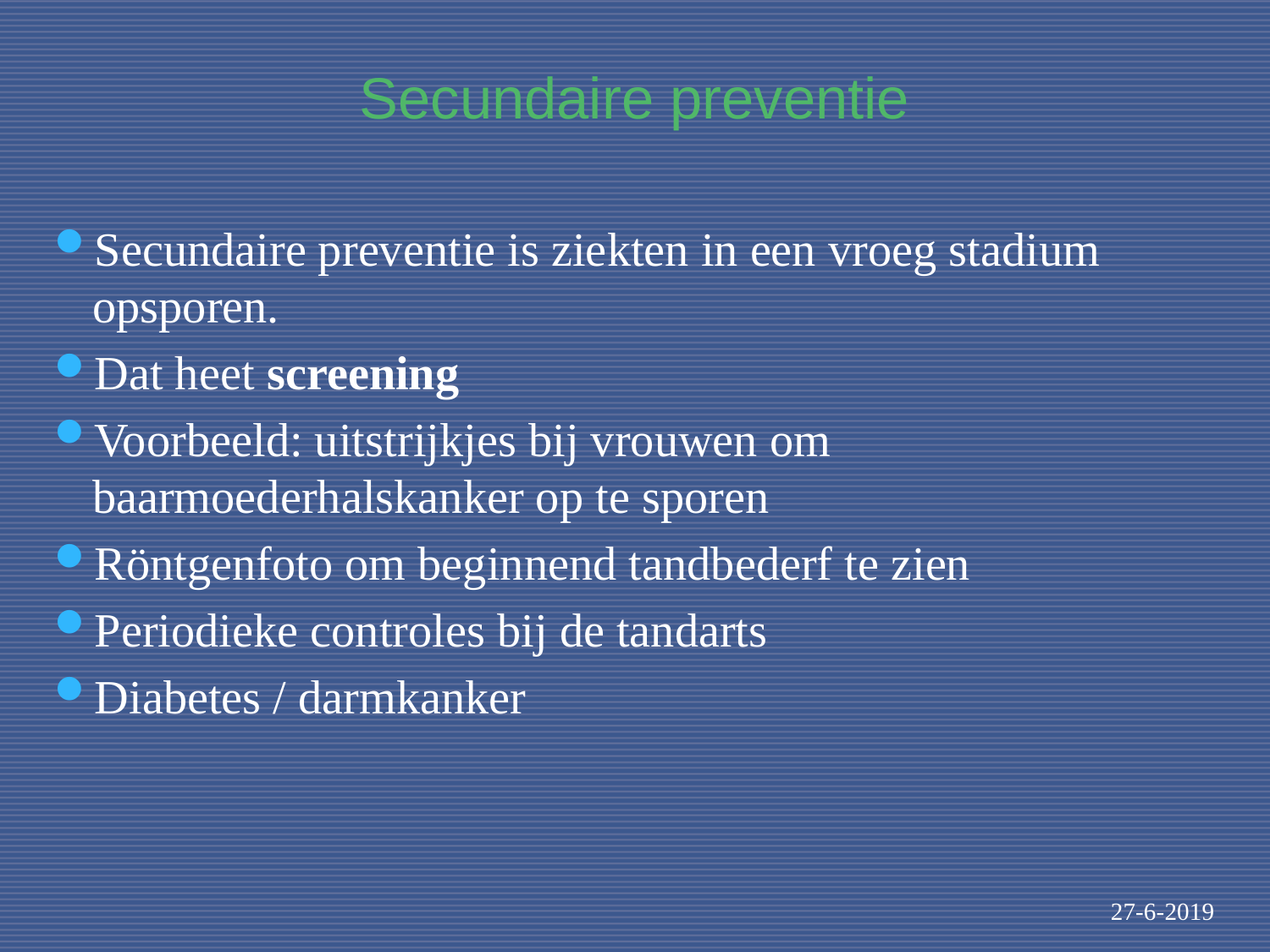

# Secundaire preventie
7
Secundaire preventie is ziekten in een vroeg stadium opsporen.
Dat heet screening
Voorbeeld: uitstrijkjes bij vrouwen om baarmoederhalskanker op te sporen
Röntgenfoto om beginnend tandbederf te zien
Periodieke controles bij de tandarts
Diabetes / darmkanker

27-6-2019
Voorlichting NH2018